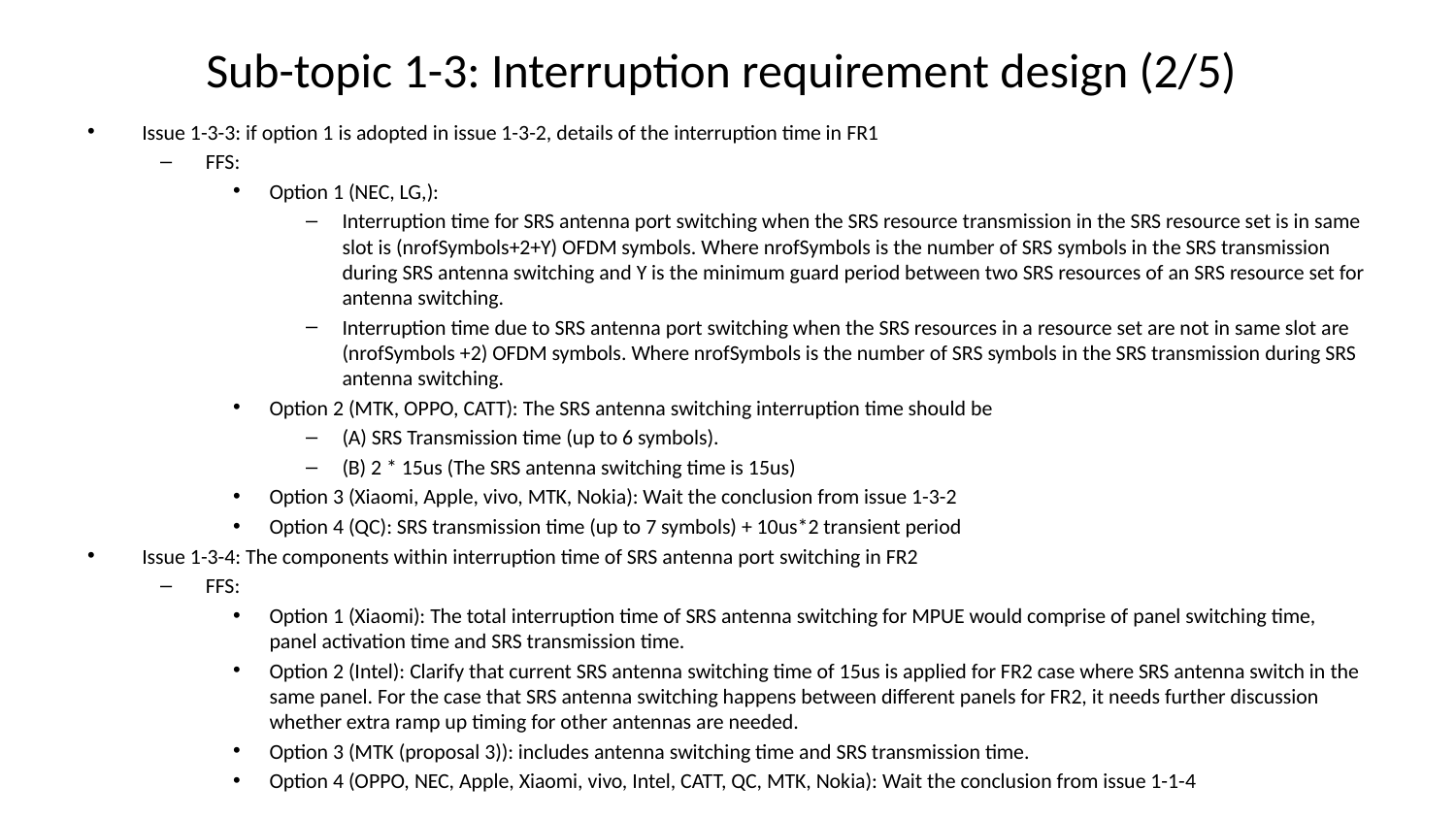

# Sub-topic 1-3: Interruption requirement design (2/5)
Issue 1-3-3: if option 1 is adopted in issue 1-3-2, details of the interruption time in FR1
FFS:
Option 1 (NEC, LG,):
Interruption time for SRS antenna port switching when the SRS resource transmission in the SRS resource set is in same slot is (nrofSymbols+2+Y) OFDM symbols. Where nrofSymbols is the number of SRS symbols in the SRS transmission during SRS antenna switching and Y is the minimum guard period between two SRS resources of an SRS resource set for antenna switching.
Interruption time due to SRS antenna port switching when the SRS resources in a resource set are not in same slot are (nrofSymbols +2) OFDM symbols. Where nrofSymbols is the number of SRS symbols in the SRS transmission during SRS antenna switching.
Option 2 (MTK, OPPO, CATT): The SRS antenna switching interruption time should be
(A) SRS Transmission time (up to 6 symbols).
(B) 2 * 15us (The SRS antenna switching time is 15us)
Option 3 (Xiaomi, Apple, vivo, MTK, Nokia): Wait the conclusion from issue 1-3-2
Option 4 (QC): SRS transmission time (up to 7 symbols) + 10us*2 transient period
Issue 1-3-4: The components within interruption time of SRS antenna port switching in FR2
FFS:
Option 1 (Xiaomi): The total interruption time of SRS antenna switching for MPUE would comprise of panel switching time, panel activation time and SRS transmission time.
Option 2 (Intel): Clarify that current SRS antenna switching time of 15us is applied for FR2 case where SRS antenna switch in the same panel. For the case that SRS antenna switching happens between different panels for FR2, it needs further discussion whether extra ramp up timing for other antennas are needed.
Option 3 (MTK (proposal 3)): includes antenna switching time and SRS transmission time.
Option 4 (OPPO, NEC, Apple, Xiaomi, vivo, Intel, CATT, QC, MTK, Nokia): Wait the conclusion from issue 1-1-4